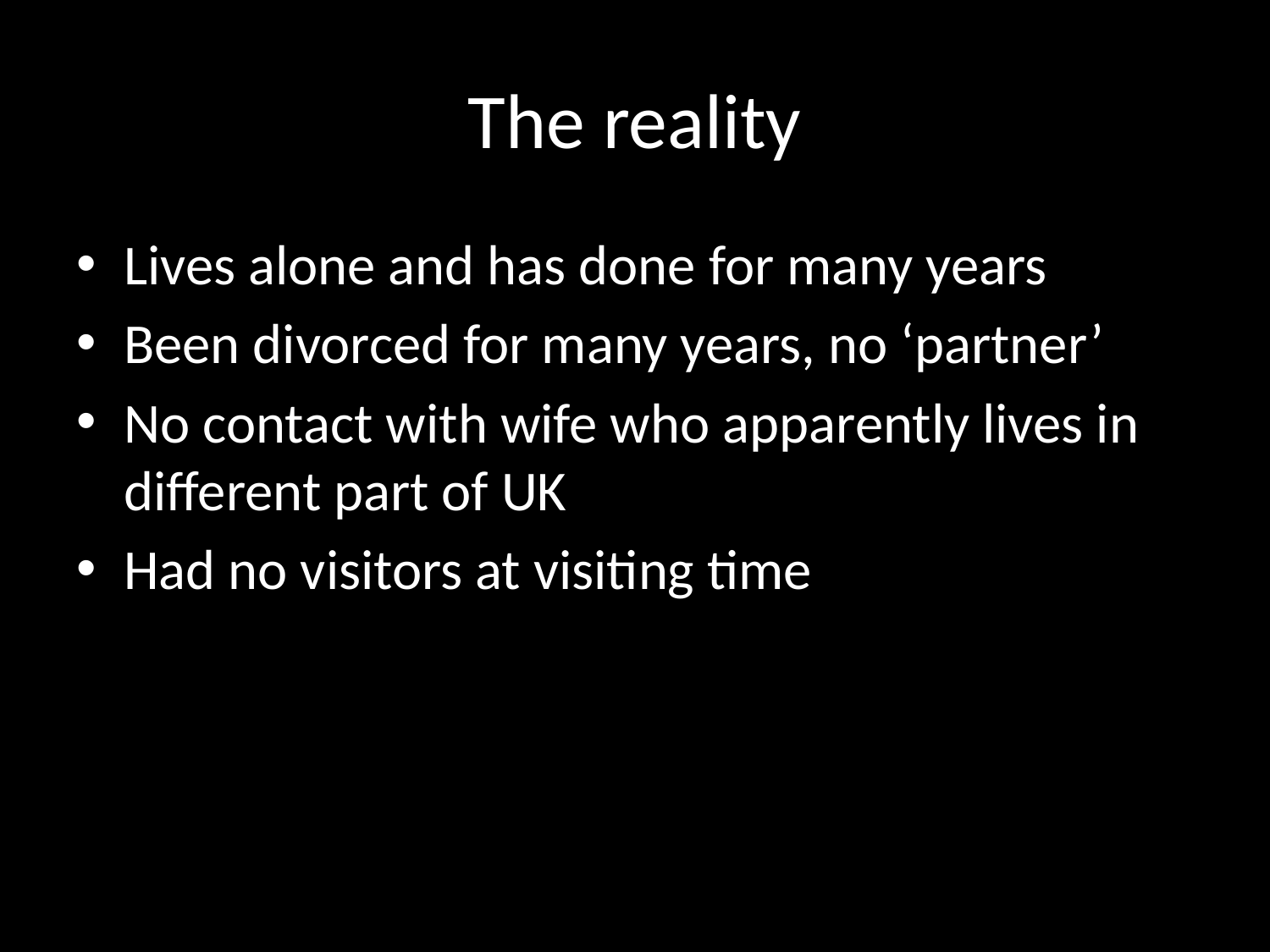

# The reality
Lives alone and has done for many years
Been divorced for many years, no ‘partner’
No contact with wife who apparently lives in different part of UK
Had no visitors at visiting time